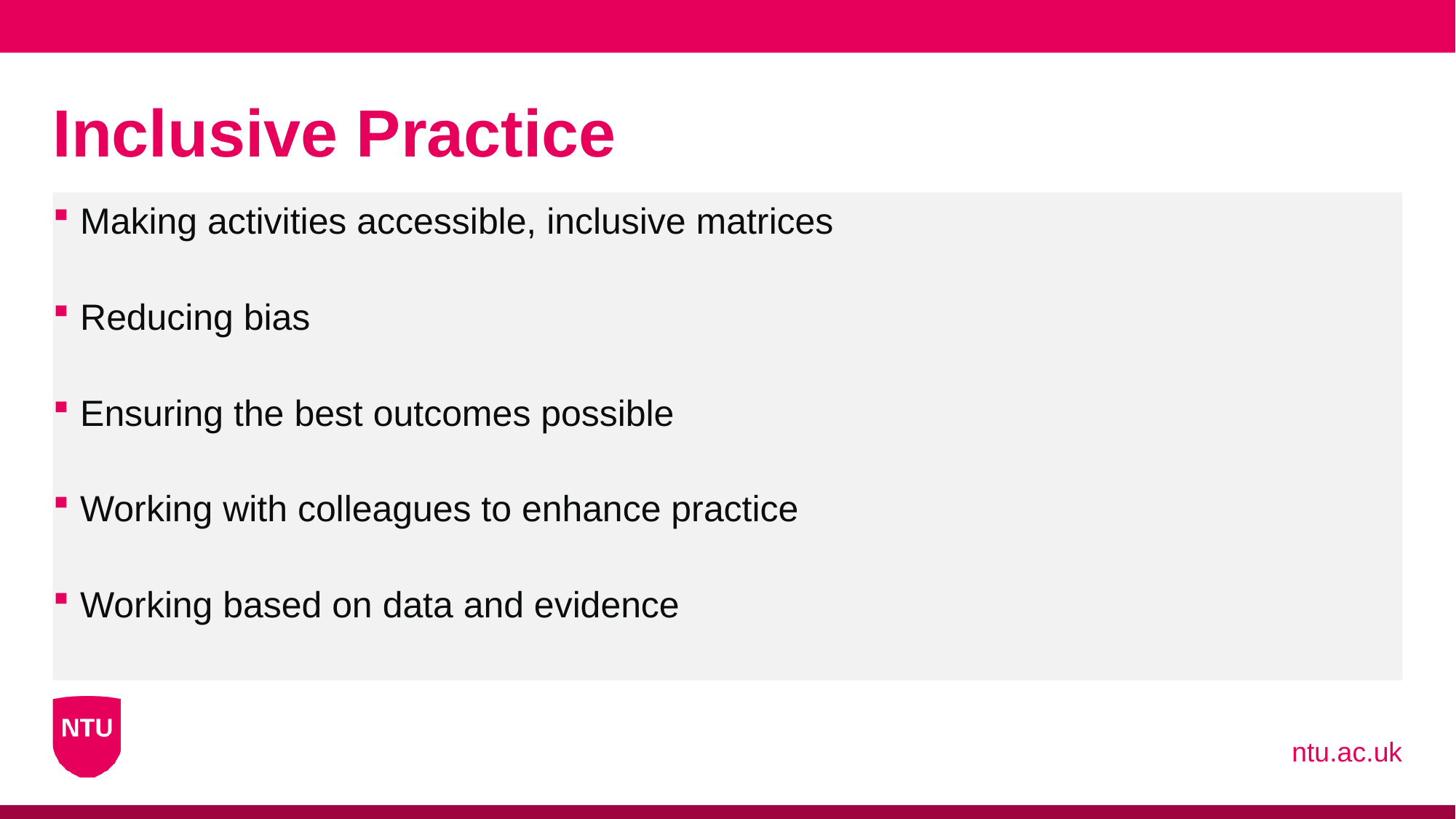

# Inclusive Practice
Making activities accessible, inclusive matrices

Reducing bias

Ensuring the best outcomes possible

Working with colleagues to enhance practice

Working based on data and evidence
ntu.ac.uk